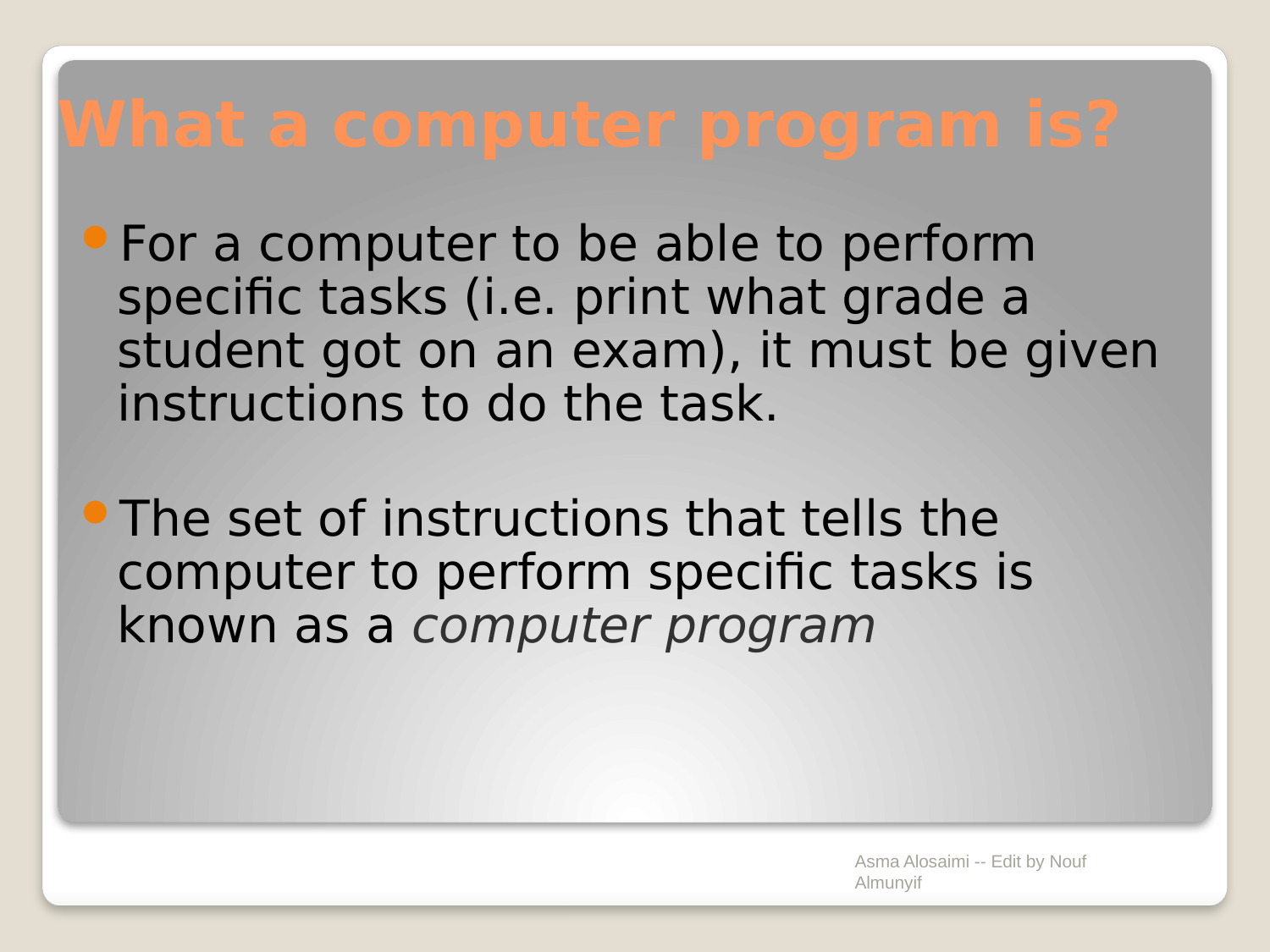

# What a computer program is?
For a computer to be able to perform specific tasks (i.e. print what grade a student got on an exam), it must be given instructions to do the task.

The set of instructions that tells the computer to perform specific tasks is known as a computer program
Asma Alosaimi -- Edit by Nouf Almunyif